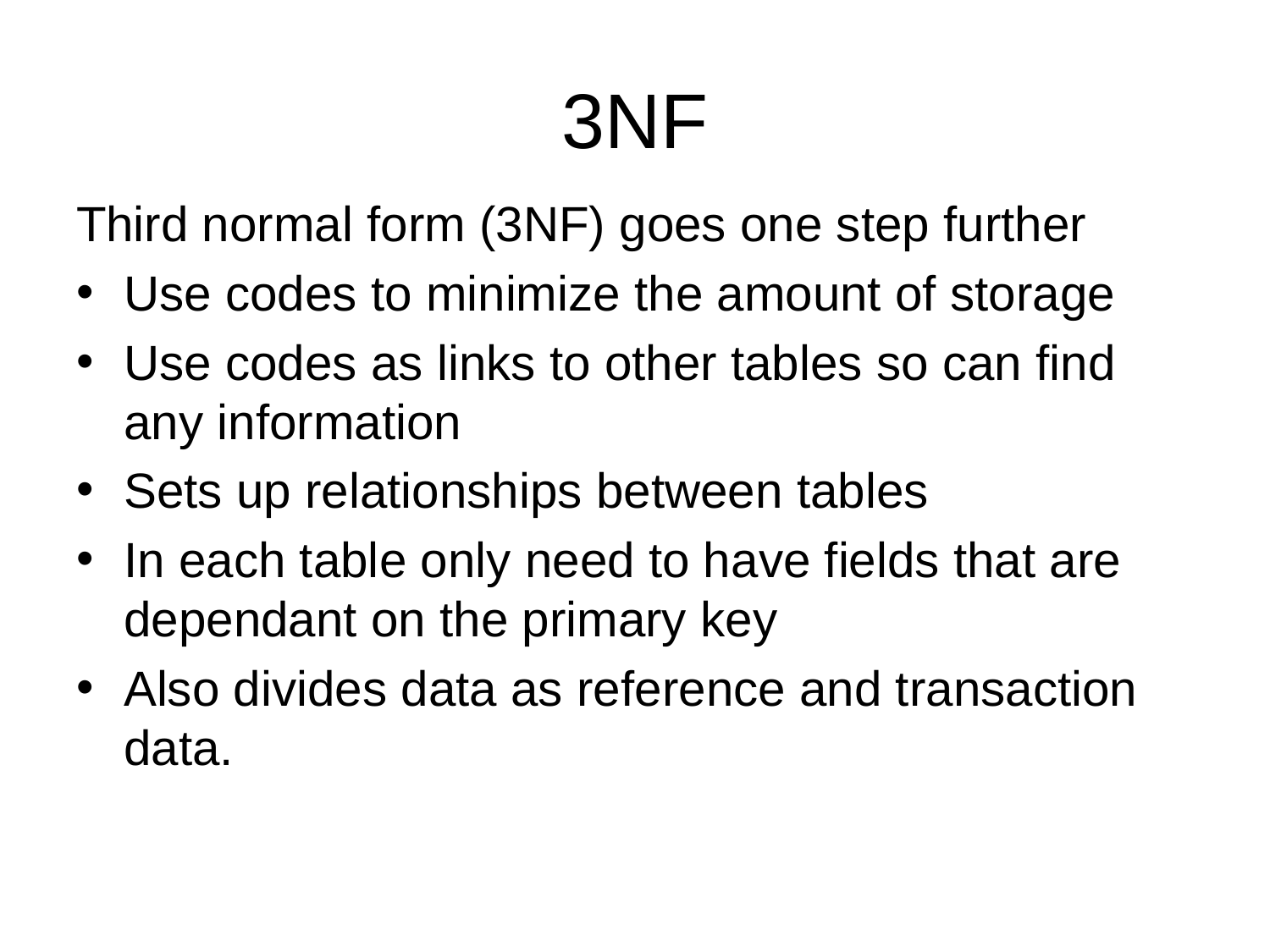

# 3NF
Third normal form (3NF) goes one step further
Use codes to minimize the amount of storage
Use codes as links to other tables so can find any information
Sets up relationships between tables
In each table only need to have fields that are dependant on the primary key
Also divides data as reference and transaction data.